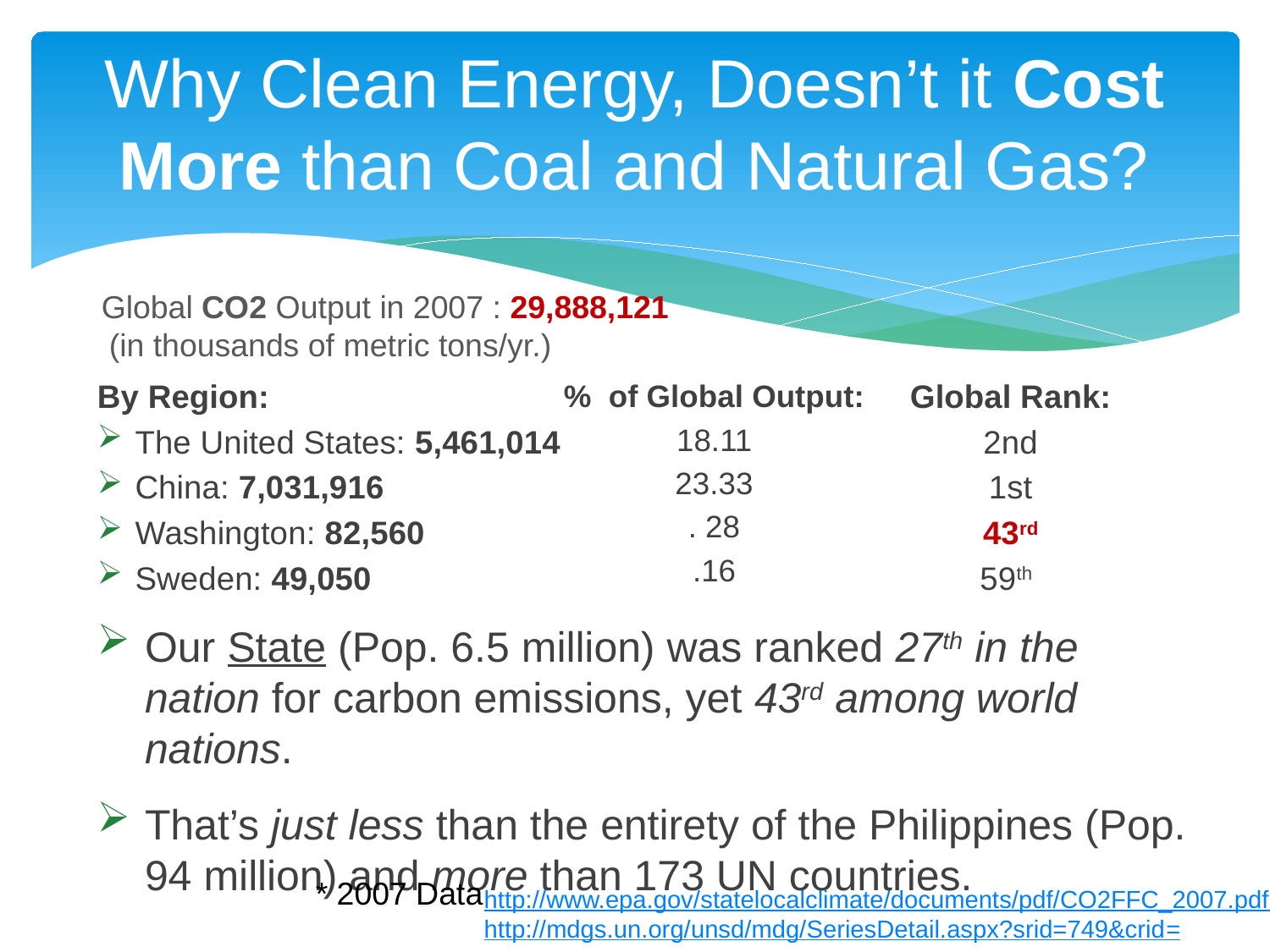

Why Clean Energy, Doesn’t it Cost More than Coal and Natural Gas?
		Global CO2 Output in 2007 : 29,888,121
	(in thousands of metric tons/yr.)
By Region:
The United States: 5,461,014
China: 7,031,916
Washington: 82,560
Sweden: 49,050

Global Rank:
2nd
1st
43rd
59th
%  of Global Output:
18.11
23.33
. 28
.16
Our State (Pop. 6.5 million) was ranked 27th in the nation for carbon emissions, yet 43rd among world nations.

That’s just less than the entirety of the Philippines (Pop. 94 million) and more than 173 UN countries.
* 2007 Data
http://www.epa.gov/statelocalclimate/documents/pdf/CO2FFC_2007.pdf
http://mdgs.un.org/unsd/mdg/SeriesDetail.aspx?srid=749&crid=